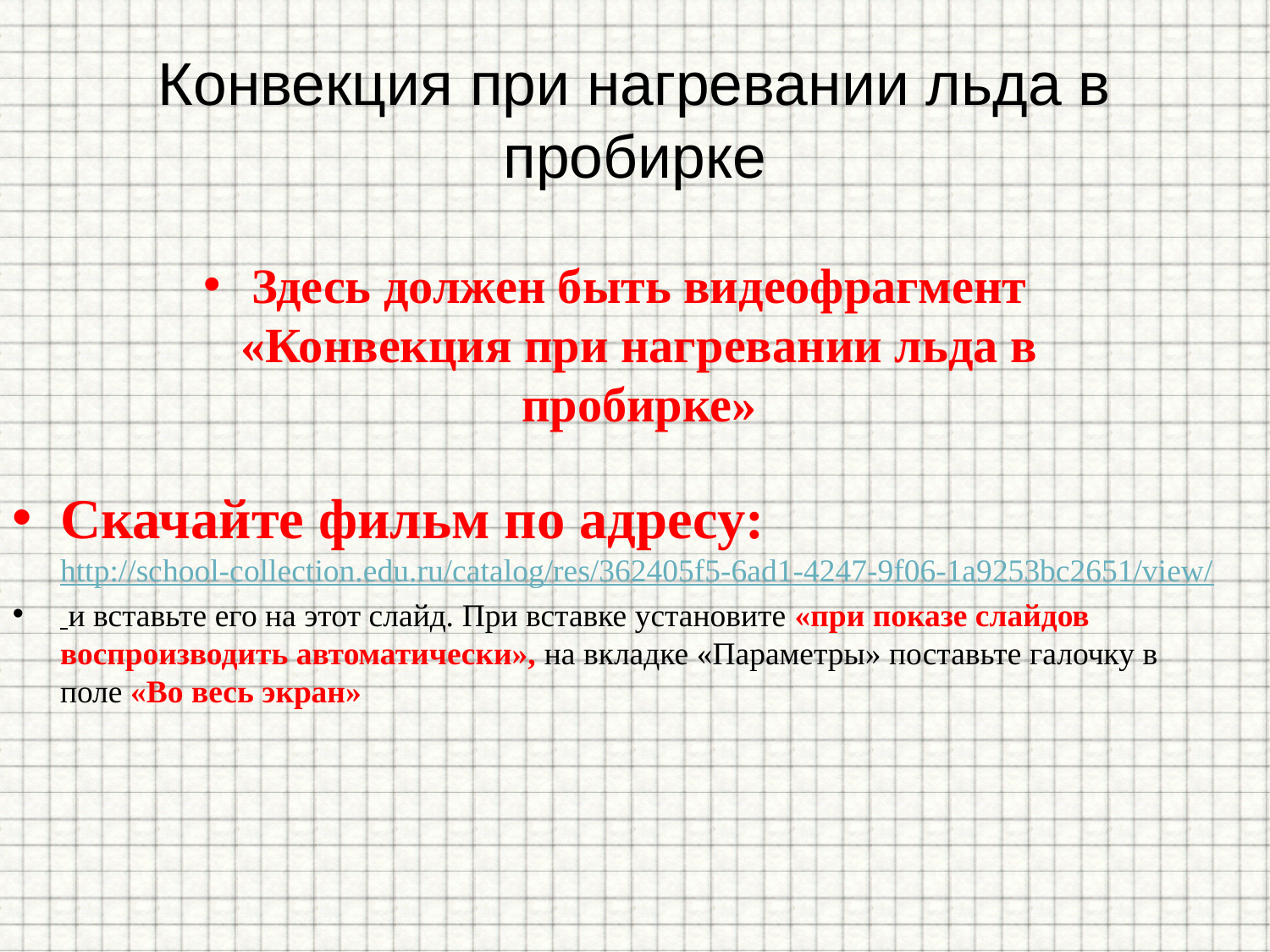

# Конвекция при нагревании льда в пробирке
Здесь должен быть видеофрагмент «Конвекция при нагревании льда в пробирке»
Скачайте фильм по адресу: http://school-collection.edu.ru/catalog/res/362405f5-6ad1-4247-9f06-1a9253bc2651/view/
 и вставьте его на этот слайд. При вставке установите «при показе слайдов воспроизводить автоматически», на вкладке «Параметры» поставьте галочку в поле «Во весь экран»